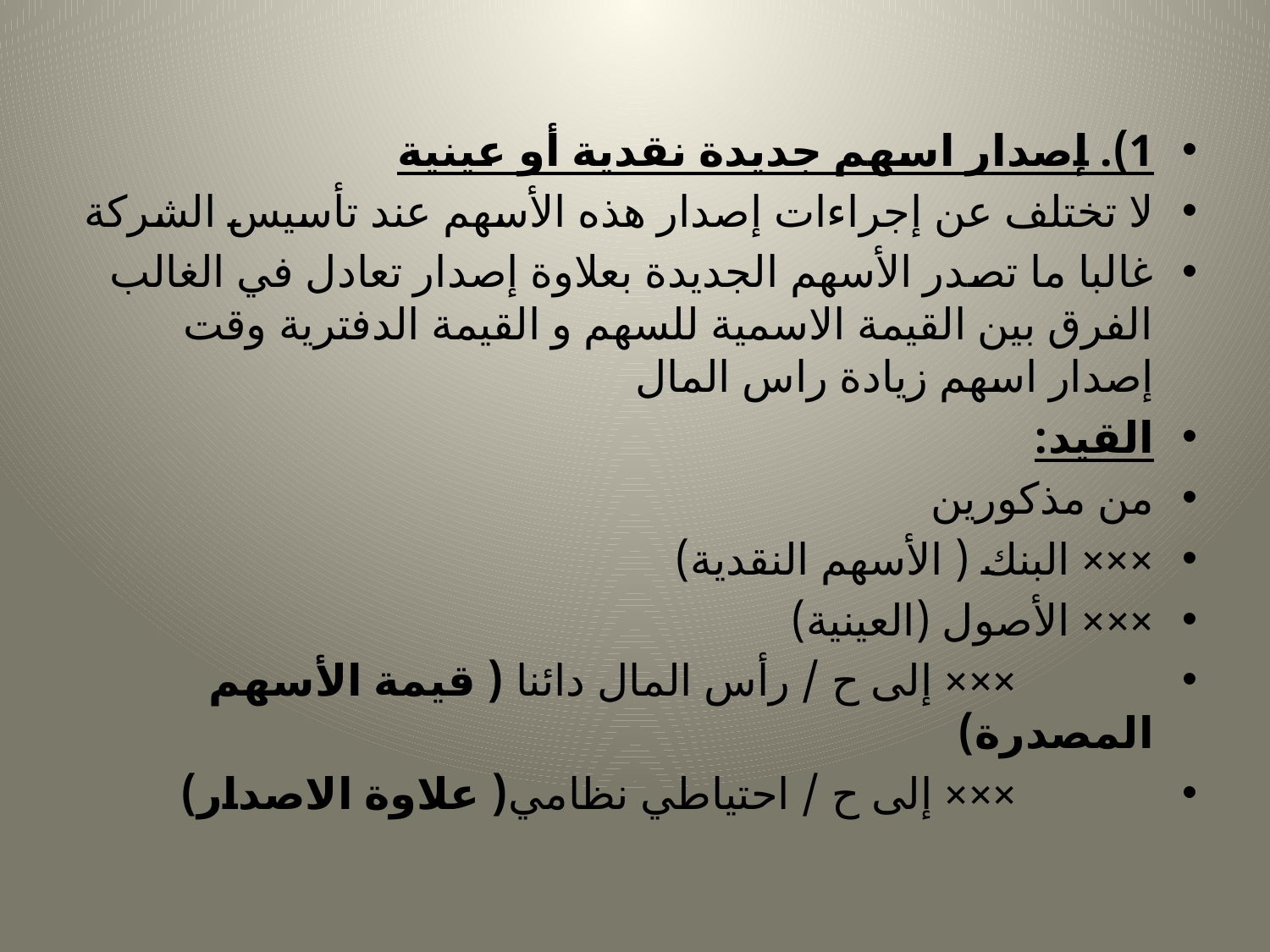

#
1). إصدار اسهم جديدة نقدية أو عينية
لا تختلف عن إجراءات إصدار هذه الأسهم عند تأسيس الشركة
غالبا ما تصدر الأسهم الجديدة بعلاوة إصدار تعادل في الغالب الفرق بين القيمة الاسمية للسهم و القيمة الدفترية وقت إصدار اسهم زيادة راس المال
القيد:
من مذكورين
××× البنك ( الأسهم النقدية)
××× الأصول (العينية)
            ××× إلى ح / رأس المال دائنا ( قيمة الأسهم المصدرة)
            ××× إلى ح / احتياطي نظامي( علاوة الاصدار)